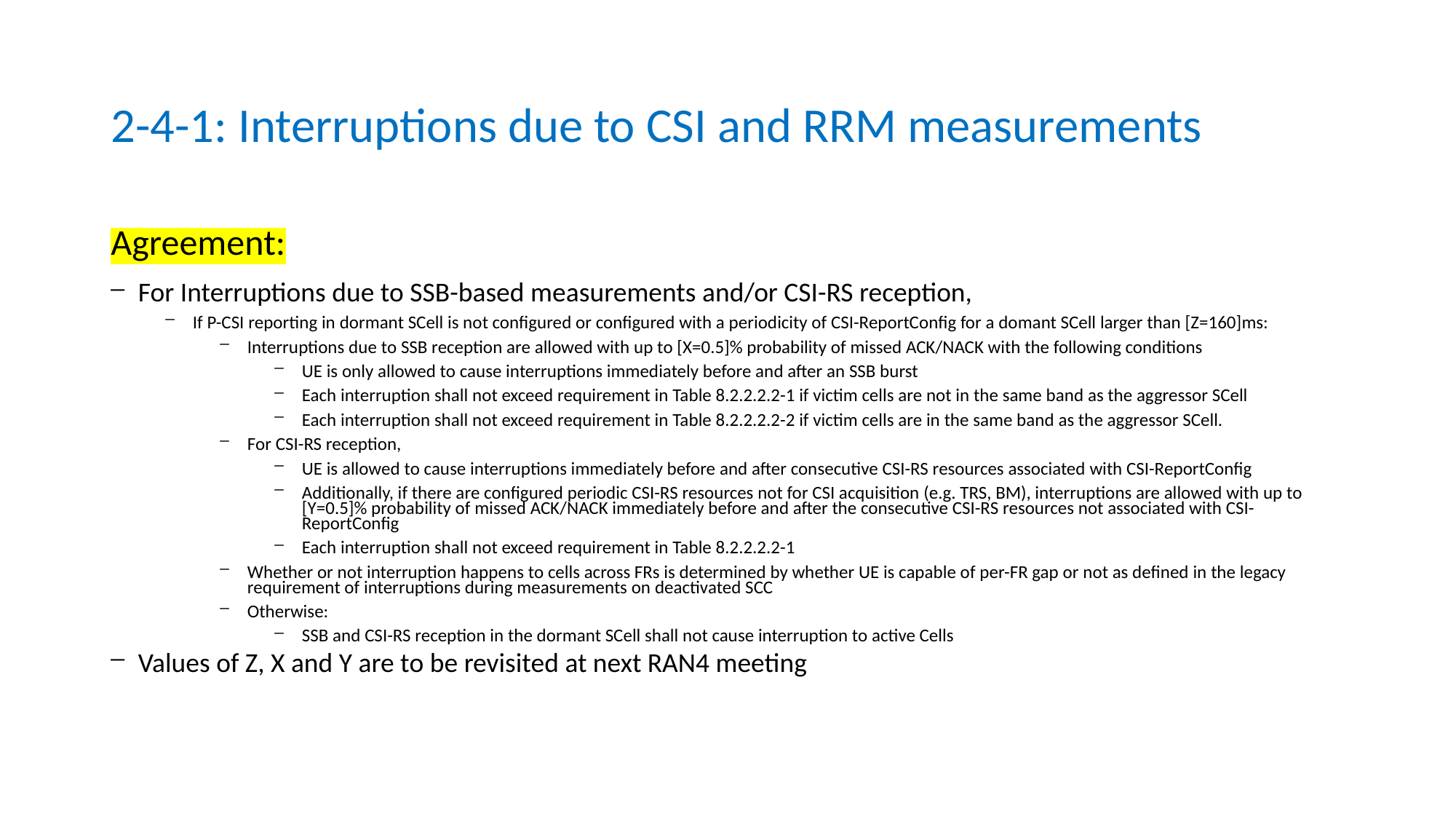

# 2-4-1: Interruptions due to CSI and RRM measurements
Agreement:
For Interruptions due to SSB-based measurements and/or CSI-RS reception,
If P-CSI reporting in dormant SCell is not configured or configured with a periodicity of CSI-ReportConfig for a domant SCell larger than [Z=160]ms:
Interruptions due to SSB reception are allowed with up to [X=0.5]% probability of missed ACK/NACK with the following conditions
UE is only allowed to cause interruptions immediately before and after an SSB burst
Each interruption shall not exceed requirement in Table 8.2.2.2.2-1 if victim cells are not in the same band as the aggressor SCell
Each interruption shall not exceed requirement in Table 8.2.2.2.2-2 if victim cells are in the same band as the aggressor SCell.
For CSI-RS reception,
UE is allowed to cause interruptions immediately before and after consecutive CSI-RS resources associated with CSI-ReportConfig
Additionally, if there are configured periodic CSI-RS resources not for CSI acquisition (e.g. TRS, BM), interruptions are allowed with up to [Y=0.5]% probability of missed ACK/NACK immediately before and after the consecutive CSI-RS resources not associated with CSI-ReportConfig
Each interruption shall not exceed requirement in Table 8.2.2.2.2-1
Whether or not interruption happens to cells across FRs is determined by whether UE is capable of per-FR gap or not as defined in the legacy requirement of interruptions during measurements on deactivated SCC
Otherwise:
SSB and CSI-RS reception in the dormant SCell shall not cause interruption to active Cells
Values of Z, X and Y are to be revisited at next RAN4 meeting